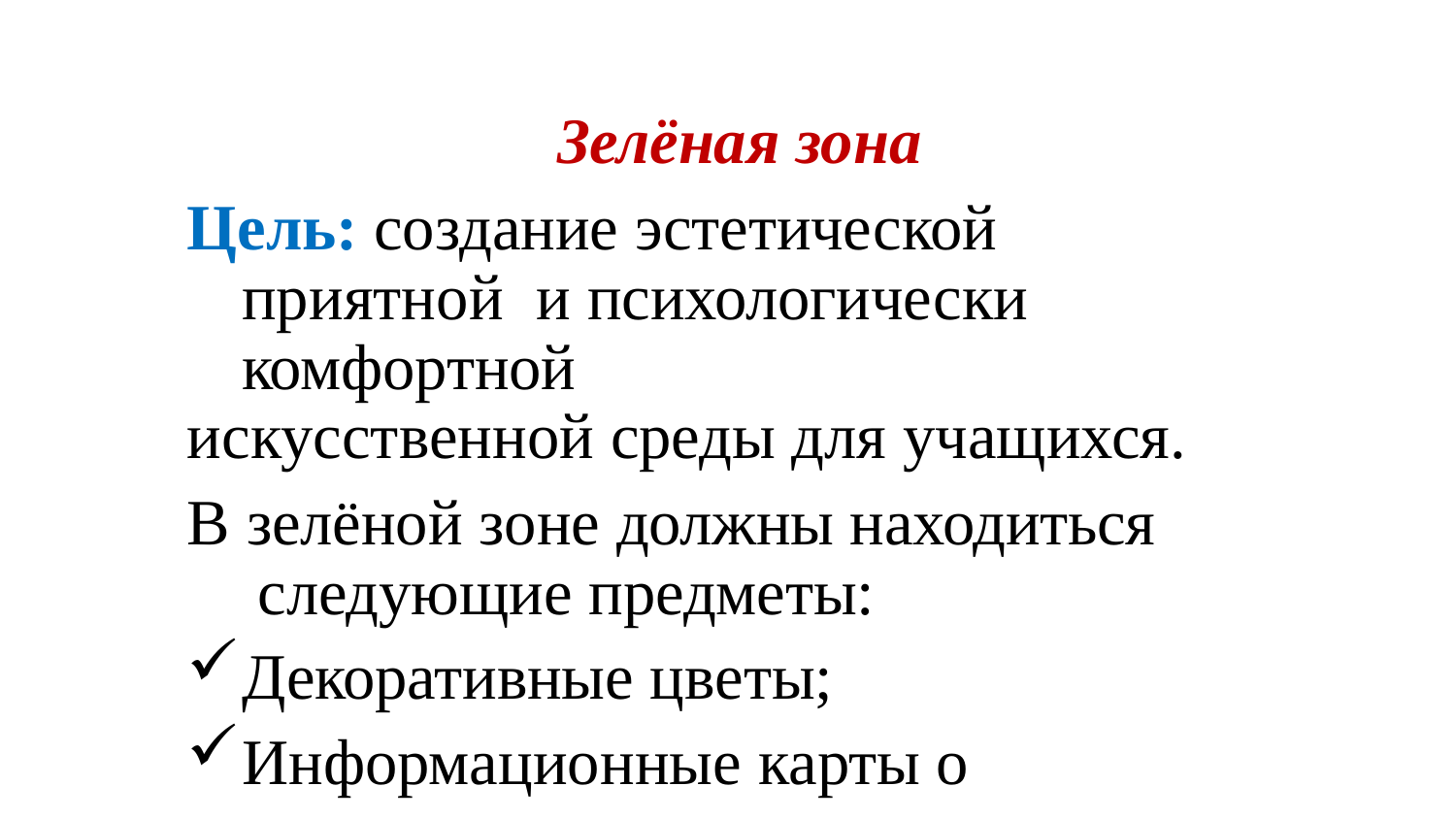

Зелёная зона
Цель: создание эстетической приятной  и психологически комфортной
искусственной среды для учащихся.
В зелёной зоне должны находиться  следующие предметы:
Декоративные цветы;
Информационные карты о цветах.